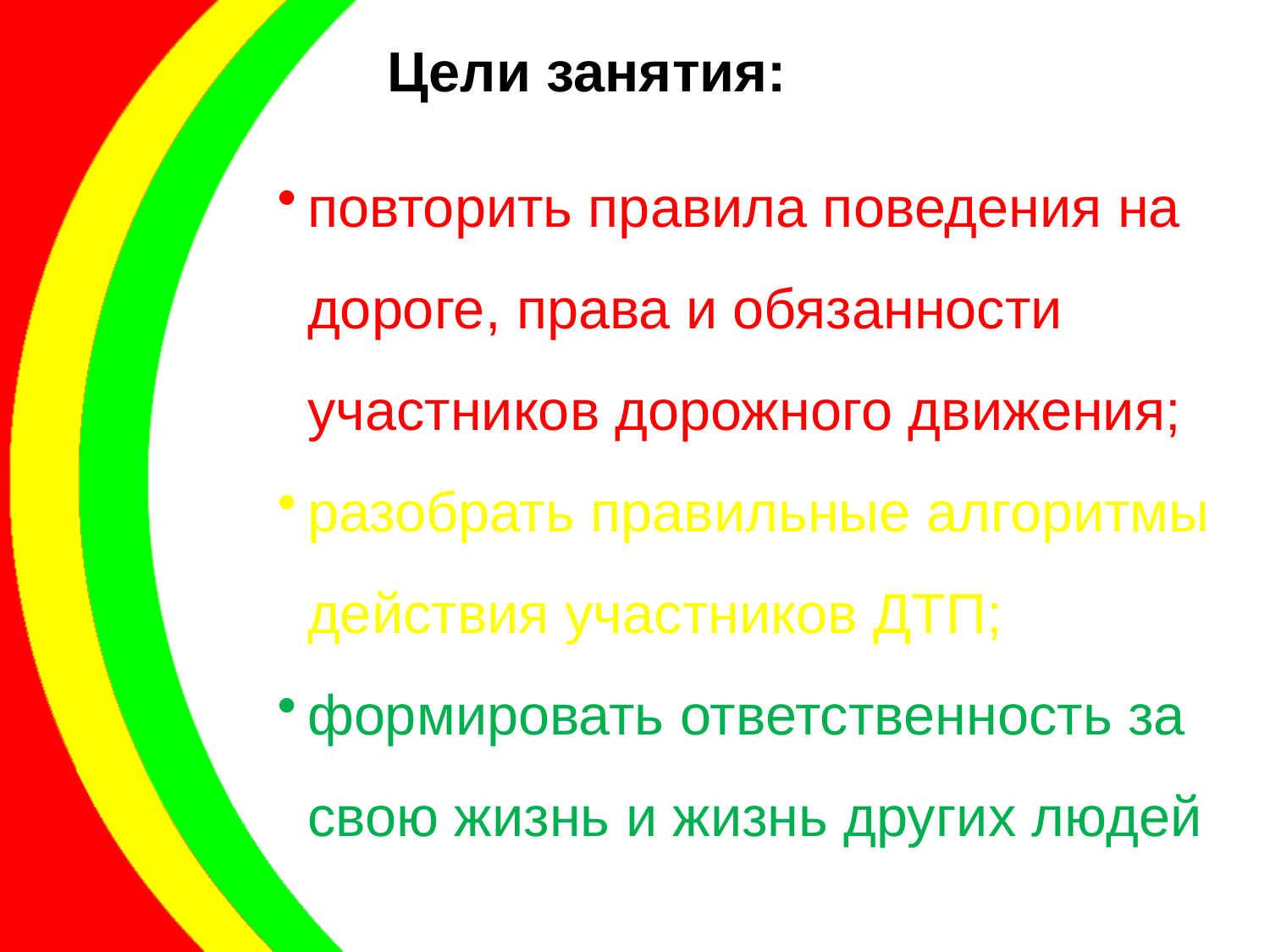

Цели занятия:

повторить правила поведения на дороге, права и обязанности участников дорожного движения;
разобрать правильные алгоритмы действия участников ДТП;
формировать ответственность за свою жизнь и жизнь других людей